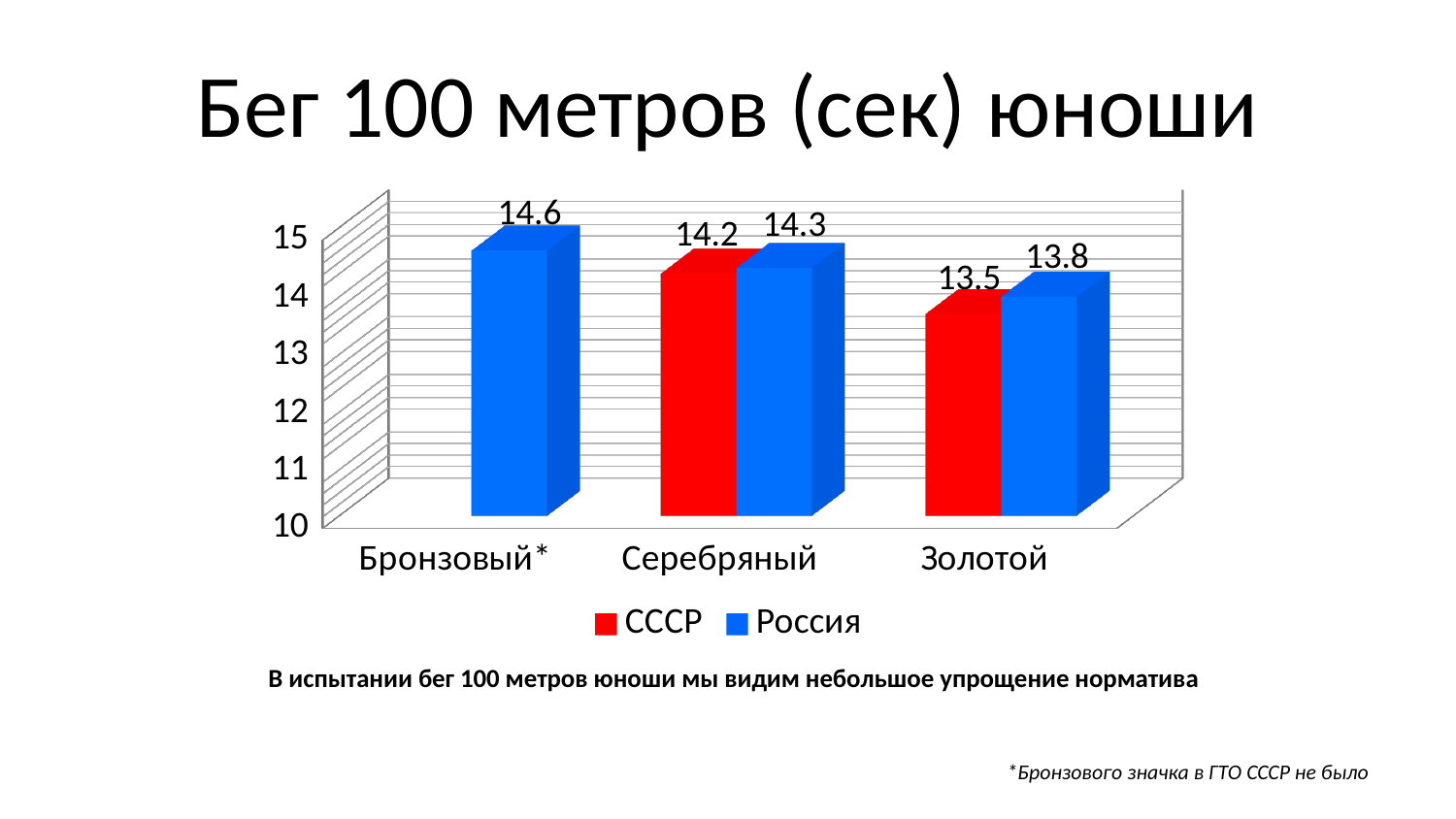

# Бег 100 метров (сек) юноши

[unsupported chart]

В испытании бег 100 метров юноши мы видим небольшое упрощение норматива
*Бронзового значка в ГТО СССР не было